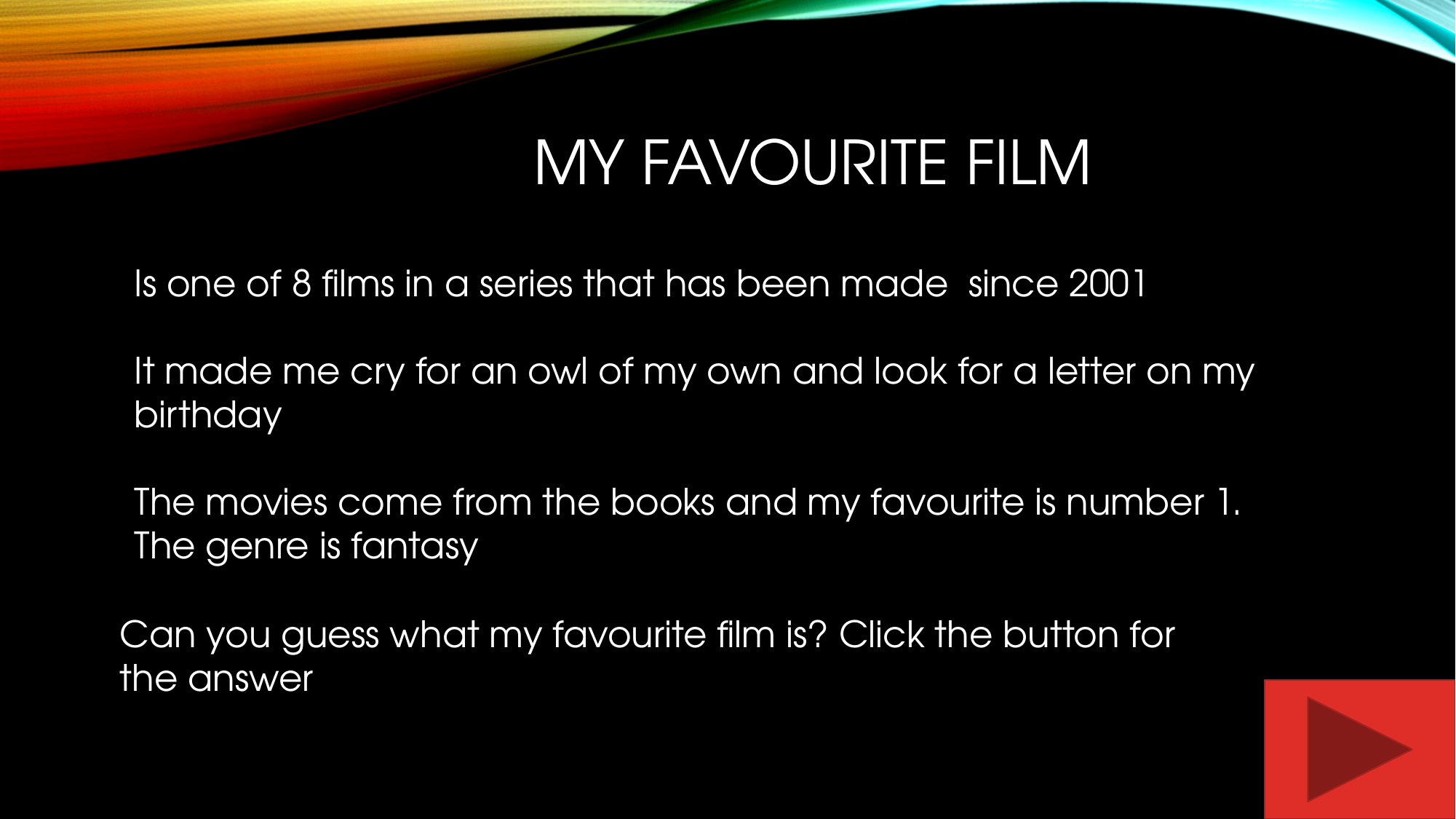

# My favourite film
Is one of 8 films in a series that has been made  since 2001

It made me cry for an owl of my own and look for a letter on my  birthday

The movies come from the books and my favourite is number 1.  The genre is fantasy

Can you guess what my favourite film is? Click the button for the answer